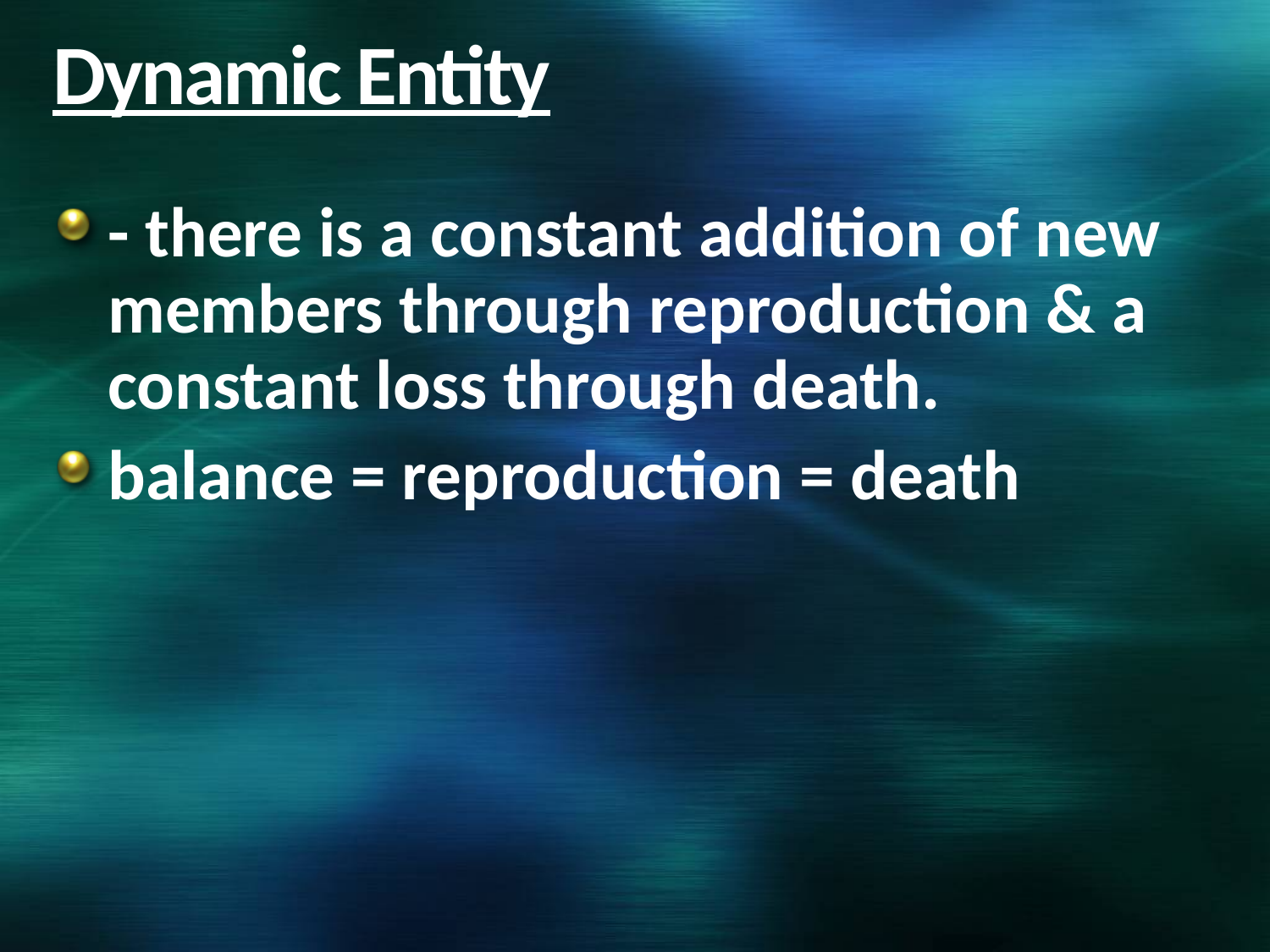

# Dynamic Entity
- there is a constant addition of new members through reproduction & a constant loss through death.
balance = reproduction = death